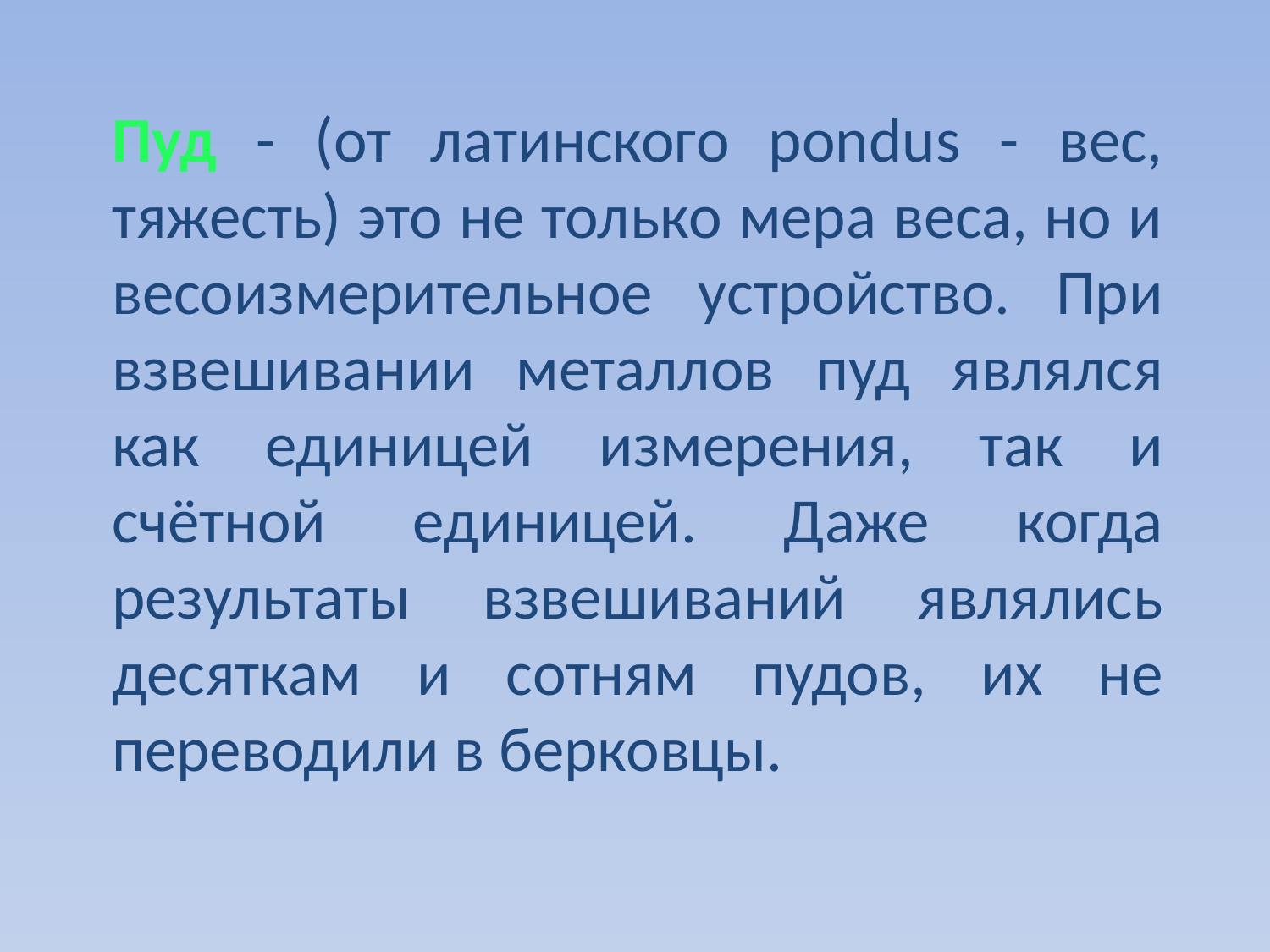

# Пуд - (от латинского pondus - вес, тяжесть) это не только мера веса, но и весоизмерительное устройство. При взвешивании металлов пуд являлся как единицей измерения, так и счётной единицей. Даже когда результаты взвешиваний являлись десяткам и сотням пудов, их не переводили в берковцы.